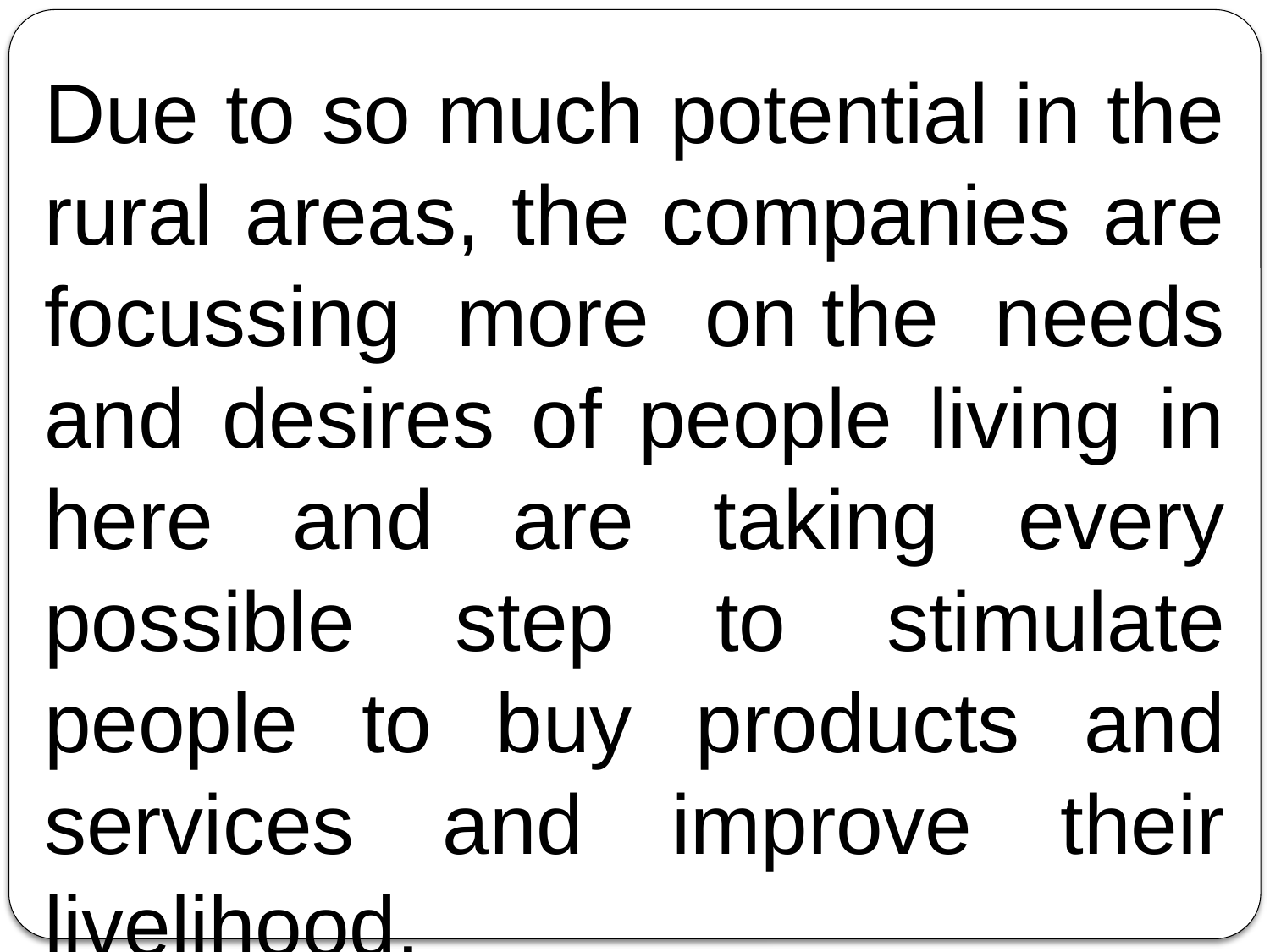

Due to so much potential in the rural areas, the companies are focussing more on the needs and desires of people living in here and are taking every possible step to stimulate people to buy products and services and improve their livelihood.